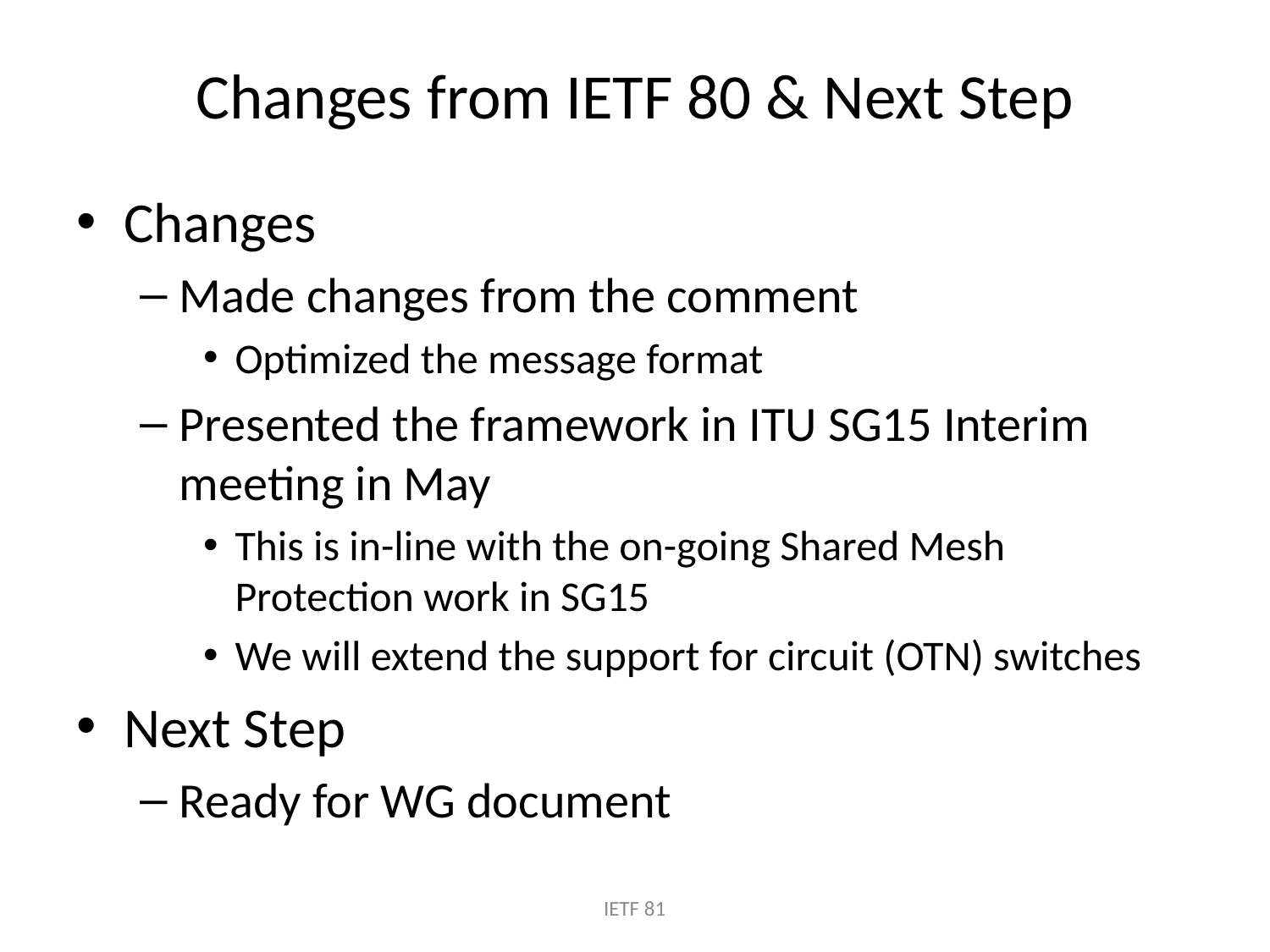

# Changes from IETF 80 & Next Step
Changes
Made changes from the comment
Optimized the message format
Presented the framework in ITU SG15 Interim meeting in May
This is in-line with the on-going Shared Mesh Protection work in SG15
We will extend the support for circuit (OTN) switches
Next Step
Ready for WG document
IETF 81